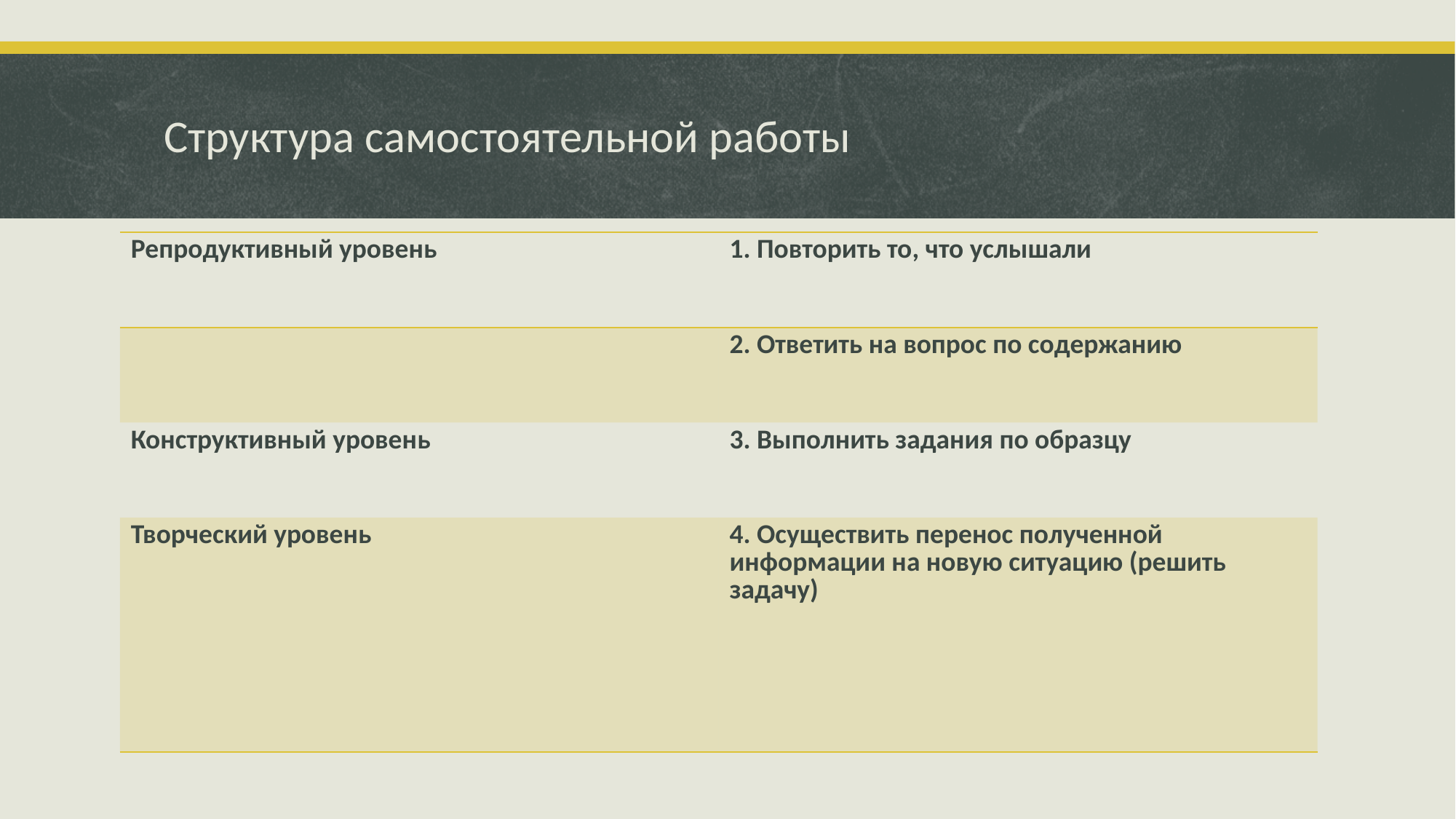

# Структура самостоятельной работы
| Репродуктивный уровень | 1. Повторить то, что услышали |
| --- | --- |
|  | 2. Ответить на вопрос по содержанию |
| Конструктивный уровень | 3. Выполнить задания по образцу |
| Творческий уровень | 4. Осуществить перенос полученной информации на новую ситуацию (решить задачу) |